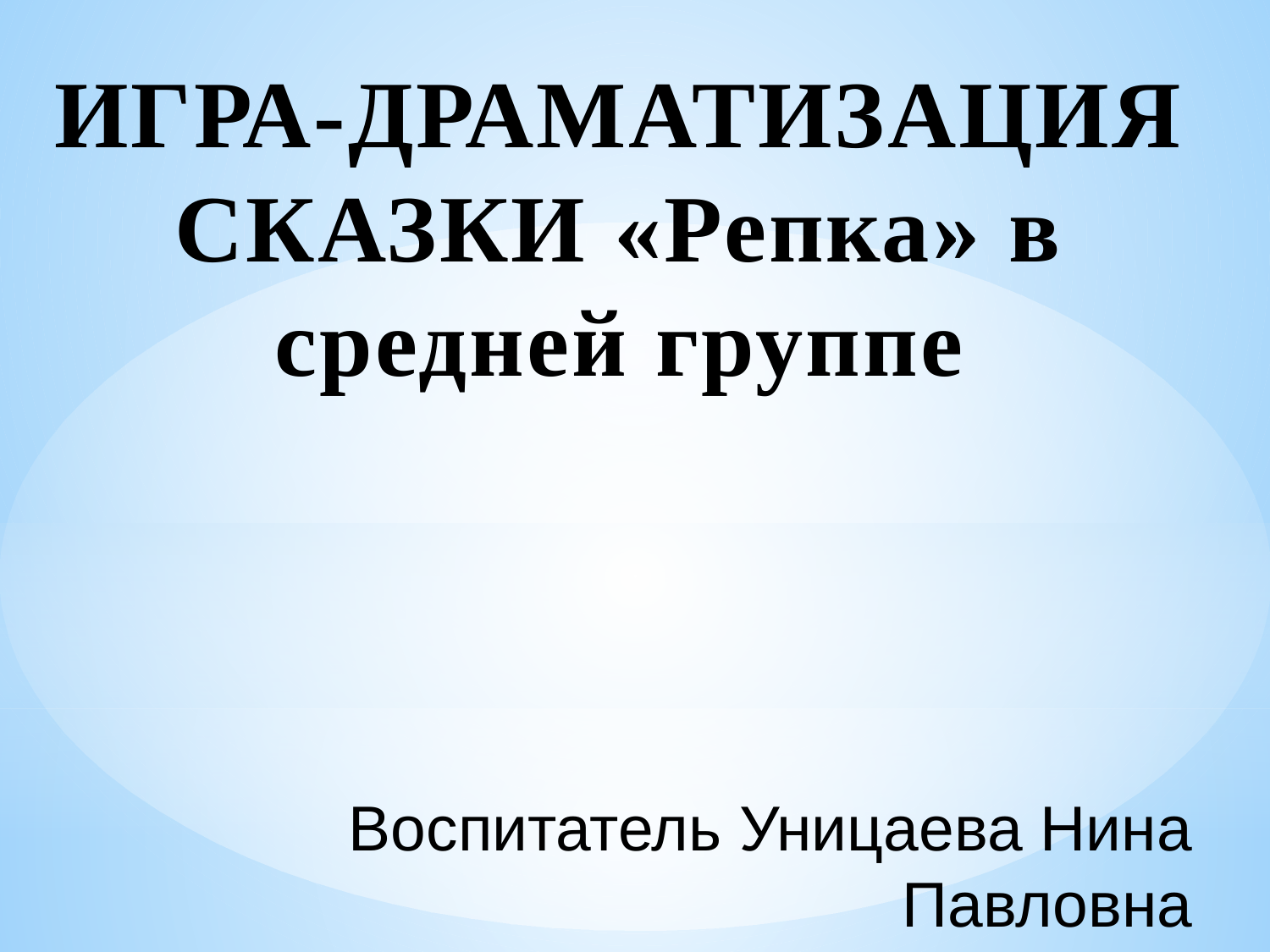

ИГРА-ДРАМАТИЗАЦИЯ СКАЗКИ «Репка» в средней группе

Воспитатель Уницаева Нина Павловна